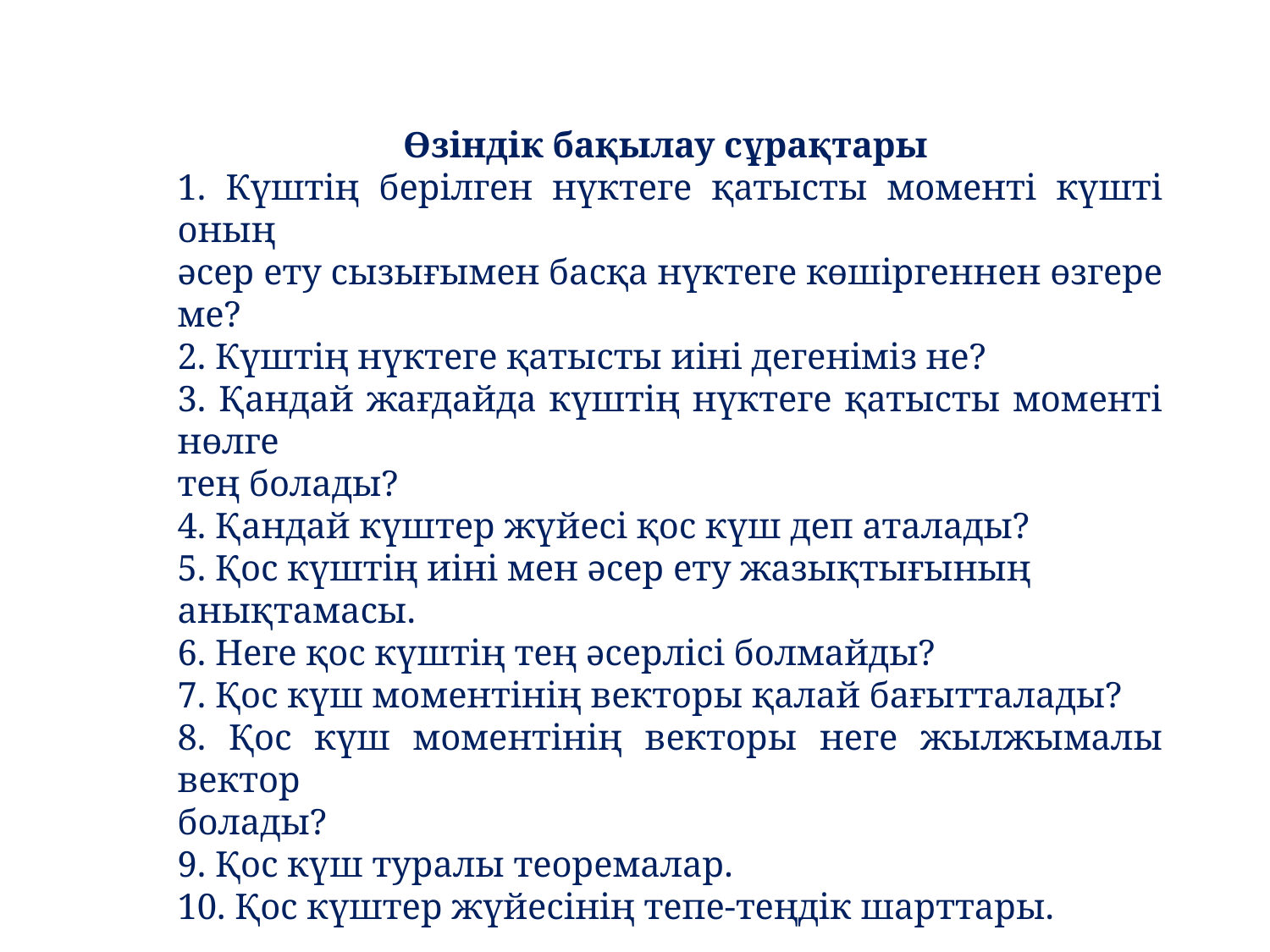

Өзіндік бақылау сұрақтары
1. Күштің берілген нүктеге қатысты моменті күшті оның
әсер ету сызығымен басқа нүктеге көшіргеннен өзгере ме?
2. Күштің нүктеге қатысты иіні дегеніміз не?
3. Қандай жағдайда күштің нүктеге қатысты моменті нөлге
тең болады?
4. Қандай күштер жүйесі қос күш деп аталады?
5. Қос күштің иіні мен әсер ету жазықтығының
анықтамасы.
6. Неге қос күштің тең әсерлісі болмайды?
7. Қос күш моментінің векторы қалай бағытталады?
8. Қос күш моментінің векторы неге жылжымалы вектор
болады?
9. Қос күш туралы теоремалар.
10. Қос күштер жүйесінің тепе-теңдік шарттары.